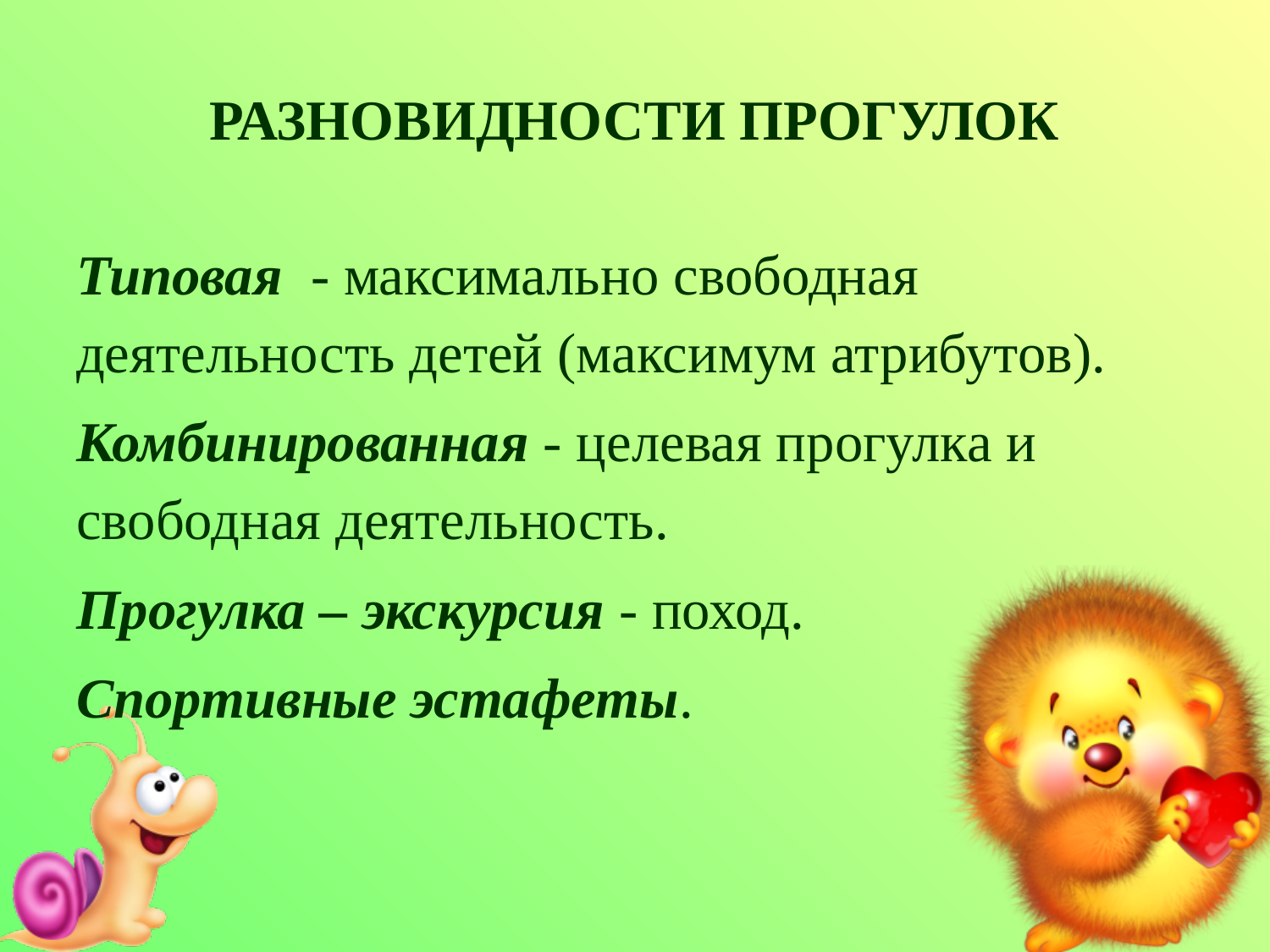

# РАЗНОВИДНОСТИ ПРОГУЛОК
Типовая  - максимально свободная деятельность детей (максимум атрибутов).
Комбинированная - целевая прогулка и свободная деятельность.
Прогулка – экскурсия - поход.
Спортивные эстафеты.